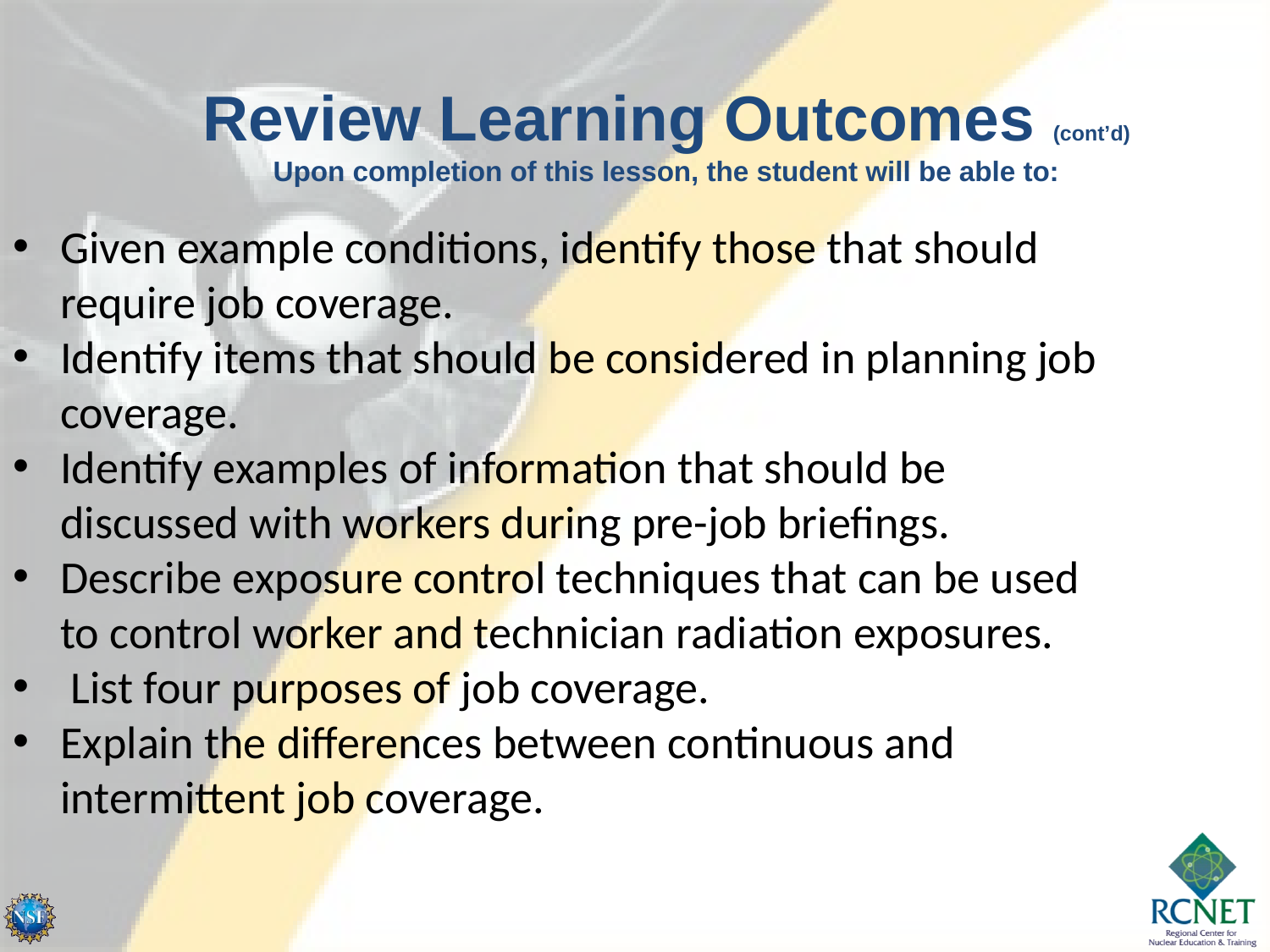

Review Learning Outcomes (cont’d)
Upon completion of this lesson, the student will be able to:
Given example conditions, identify those that should require job coverage.
Identify items that should be considered in planning job coverage.
Identify examples of information that should be discussed with workers during pre-job briefings.
Describe exposure control techniques that can be used to control worker and technician radiation exposures.
 List four purposes of job coverage.
Explain the differences between continuous and intermittent job coverage.